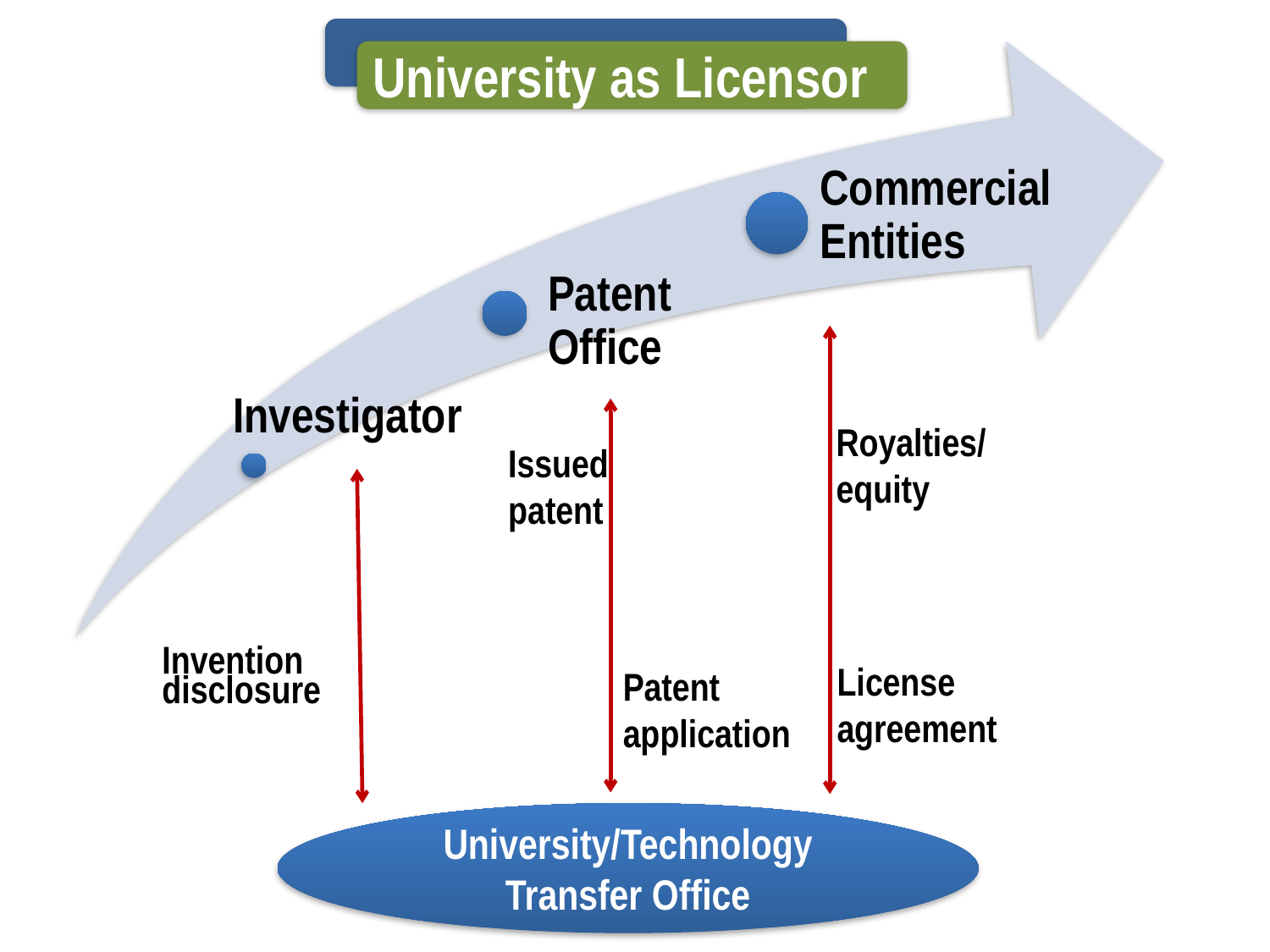

University as Licensor
Investigator
Patent Office
Commercial Entities
Royalties/
equity
Issued
patent
Invention disclosure
License
agreement
Patent application

University/Technology Transfer Office